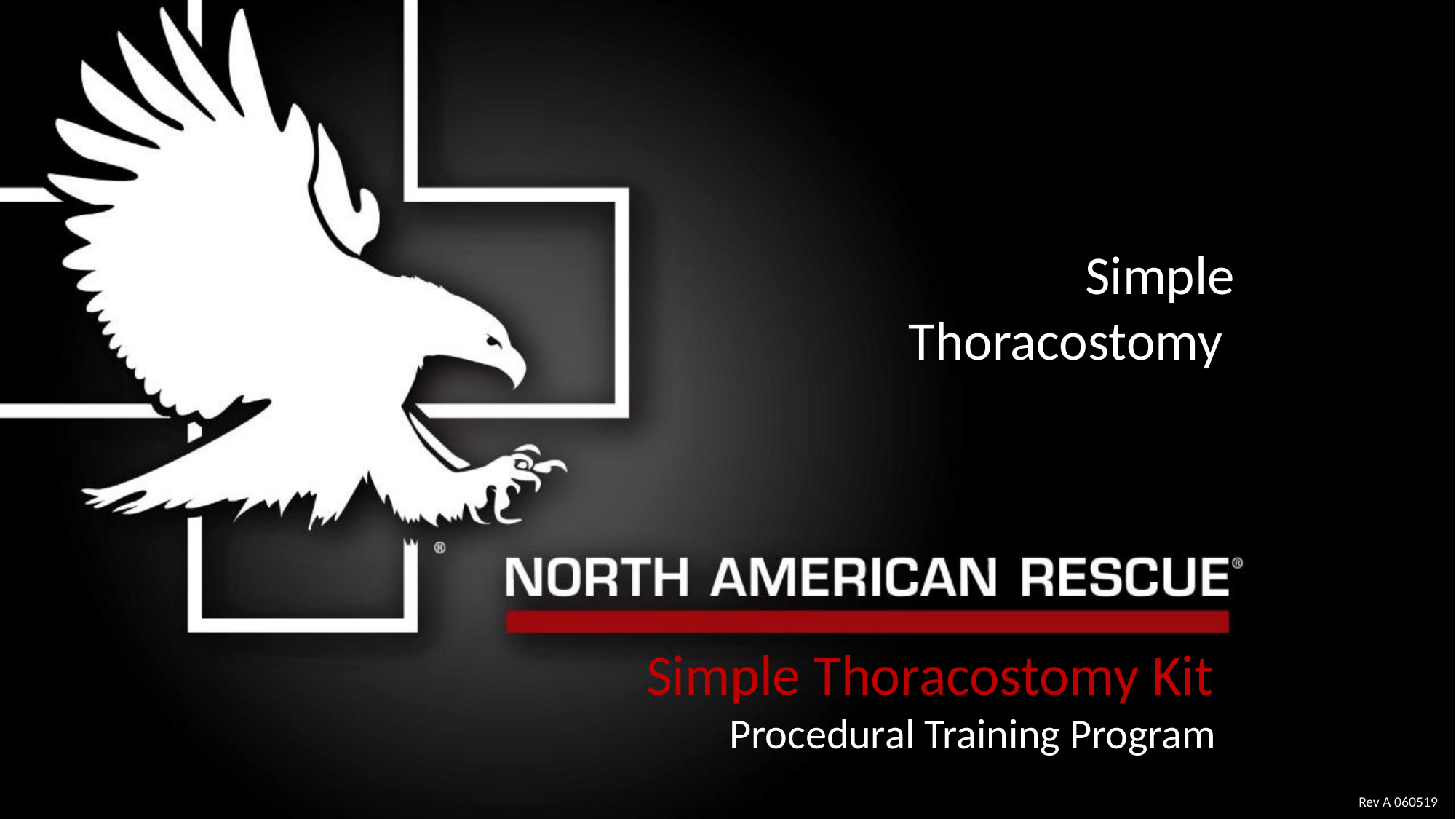

Simple Thoracostomy
Simple Thoracostomy Kit
Procedural Training Program
Rev A 060519